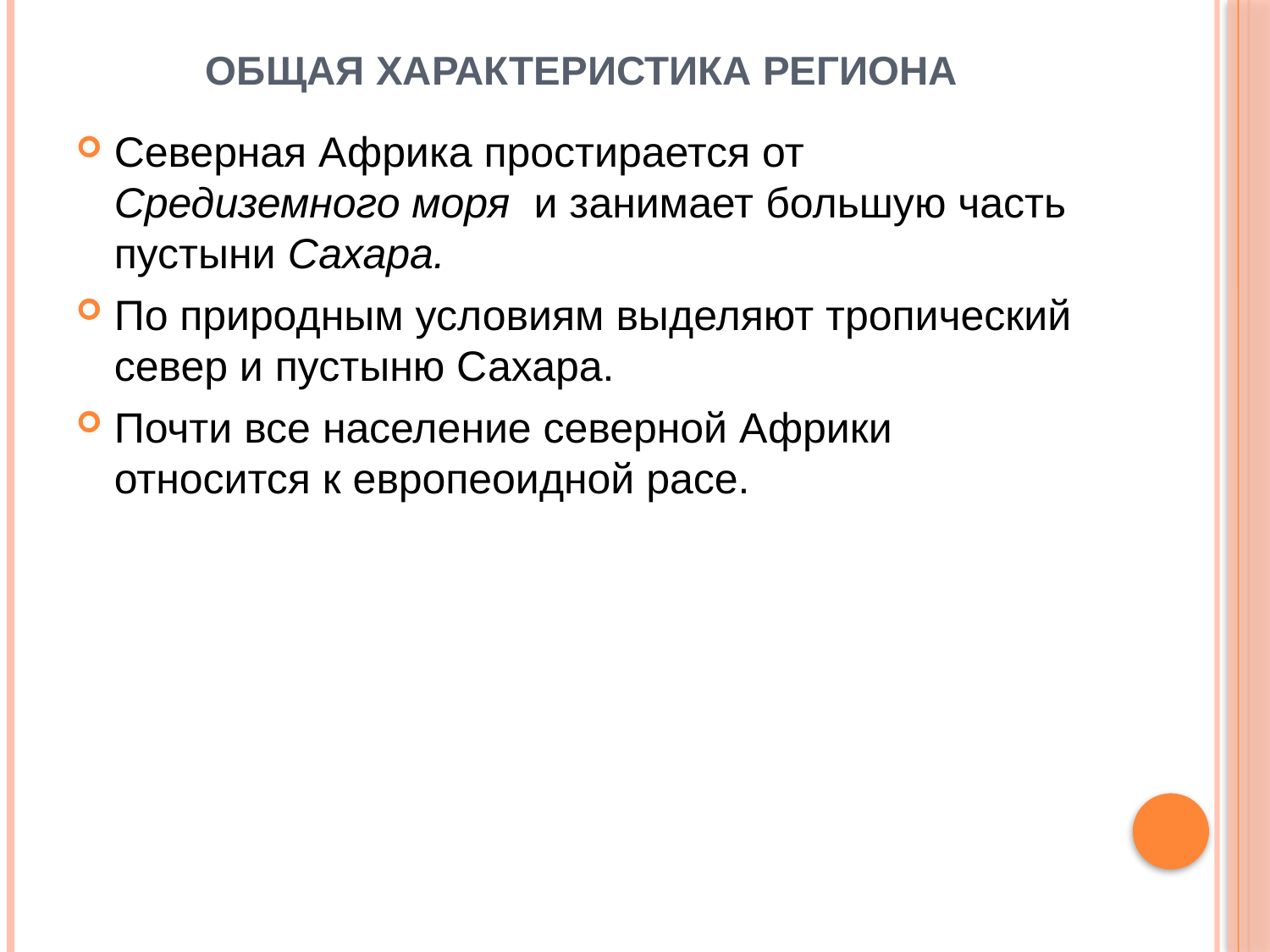

# Общая характеристика региона
Северная Африка простирается от Средиземного моря  и занимает большую часть пустыни Сахара.
По природным условиям выделяют тропический север и пустыню Сахара.
Почти все население северной Африки относится к европеоидной расе.